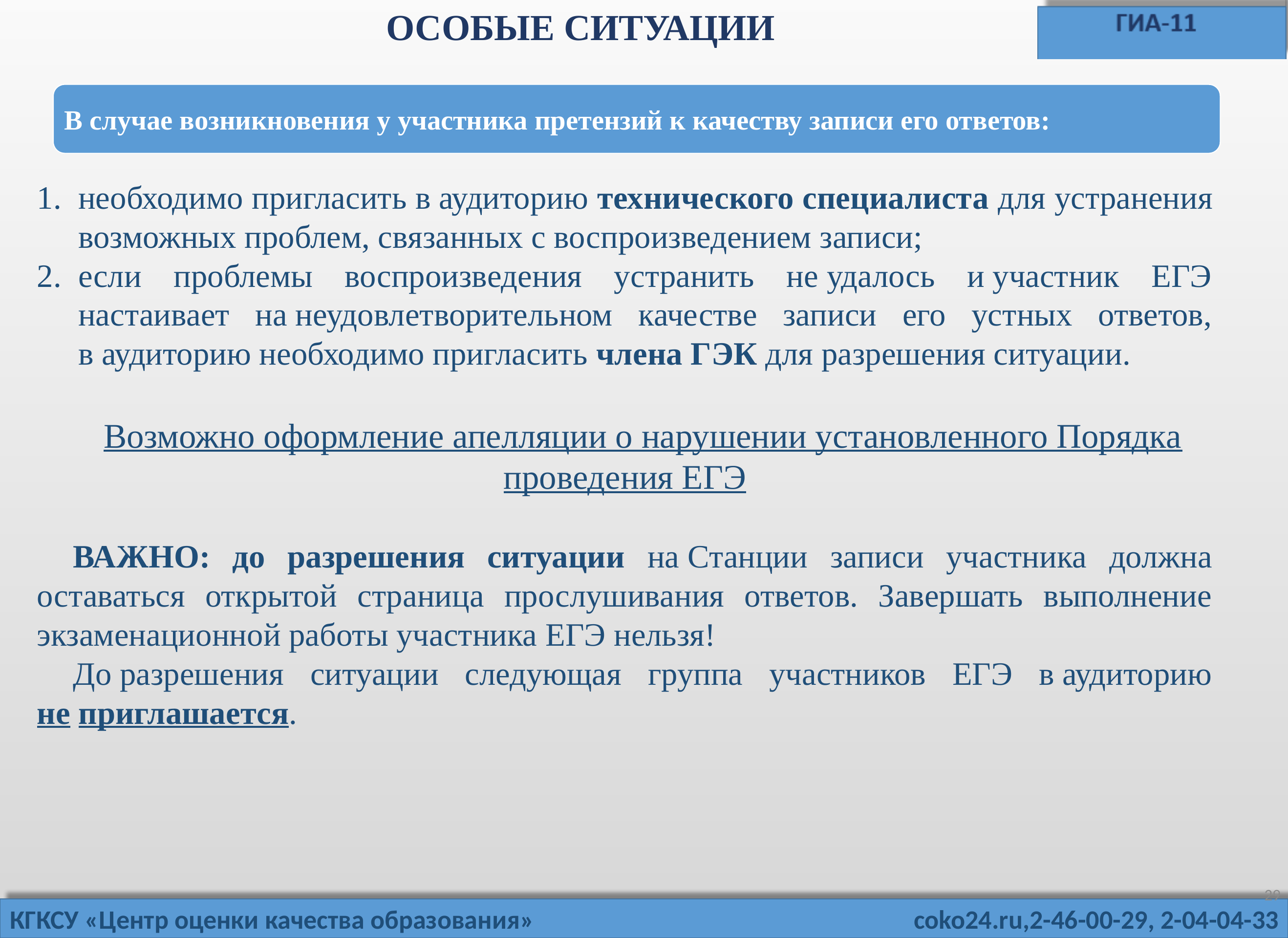

ОСОБЫЕ СИТУАЦИИ
В случае возникновения у участника претензий к качеству записи его ответов:
необходимо пригласить в аудиторию технического специалиста для устранения возможных проблем, связанных с воспроизведением записи;
если проблемы воспроизведения устранить не удалось и участник ЕГЭ настаивает на неудовлетворительном качестве записи его устных ответов, в аудиторию необходимо пригласить члена ГЭК для разрешения ситуации.

Возможно оформление апелляции о нарушении установленного Порядка проведения ЕГЭ

ВАЖНО: до разрешения ситуации на Станции записи участника должна оставаться открытой страница прослушивания ответов. Завершать выполнение экзаменационной работы участника ЕГЭ нельзя!
До разрешения ситуации следующая группа участников ЕГЭ в аудиторию не приглашается.
29